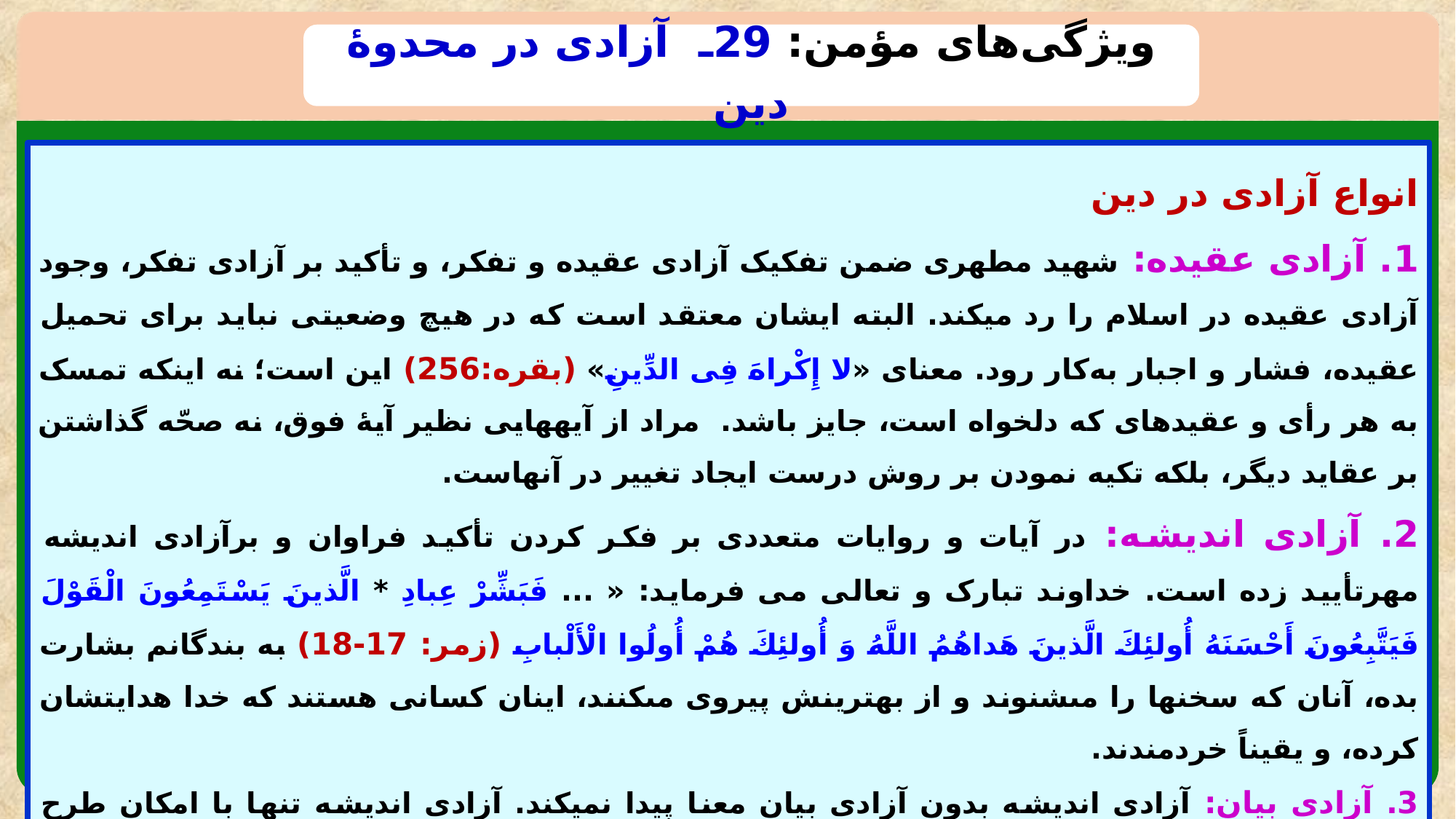

ویژگی‌های مؤمن: 29ـ  آزادی در محدوۀ دین

انواع آزادی در دین
1. آزادی عقیده: شهید مطهری ضمن تفکیک آزادی عقیده و تفکر، و تأکید بر آزادی تفکر، وجود آزادی عقیده در اسلام را رد می‏کند. البته ایشان معتقد است که در هیچ وضعیتی نباید برای تحمیل عقیده، فشار و اجبار به‌کار رود. معنای «لا إِکْراهَ فِی الدِّینِ» (بقره:256) این است؛ نه اینکه تمسک به هر رأی و عقیده‏ای که دلخواه است، جایز باشد.  مراد از آیه‏هایی نظیر آیۀ فوق، نه صحّه گذاشتن بر عقاید دیگر، بلکه تکیه نمودن بر روش درست ایجاد تغییر در آنهاست.
2. آزادی اندیشه: در آیات و روایات متعددی بر فکر کردن تأکید فراوان و برآزادی اندیشه مهرتأیید زده است. خداوند تبارک و تعالی می فرماید: « ... فَبَشِّرْ عِبادِ * الَّذينَ يَسْتَمِعُونَ الْقَوْلَ فَيَتَّبِعُونَ أَحْسَنَهُ أُولئِكَ الَّذينَ هَداهُمُ اللَّهُ وَ أُولئِكَ هُمْ أُولُوا الْأَلْبابِ (زمر: 17-18) به بندگانم بشارت بده، آنان كه سخنها را مى‏شنوند و از بهترينش پيروى مى‏كنند، اينان كسانى هستند كه خدا هدايتشان كرده، و يقيناً خردمندند.
3. آزادی بیان: آزادی اندیشه بدون آزادی بیان معنا پیدا نمی‏کند. آزادی اندیشه تنها با امکان طرح اندیشه در جامعه و ارائه آن به مردم و اندیشمندان قابل تصور است. حضرت علی (علیه السلام) می‏فرمایند: «آرا را با یکدیگر مواجهه دهید تا از آنها رأی درست زاده شود.»